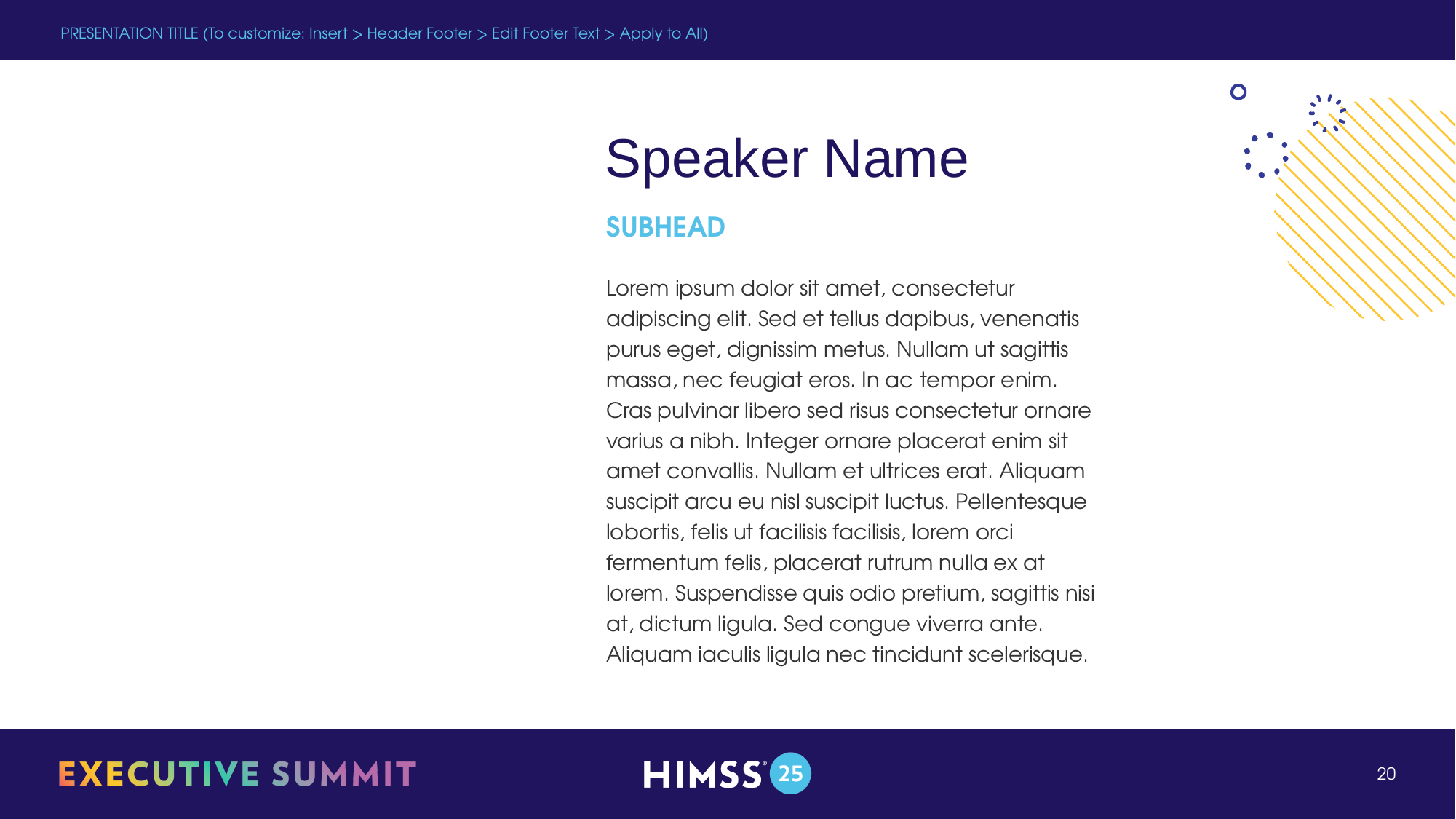

PRESENTATION TITLE (To customize: Insert > Header Footer > Edit Footer Text > Apply to All)
Speaker Name

SUBHEAD
Lorem ipsum dolor sit amet, consectetur adipiscing elit. Sed et tellus dapibus, venenatis purus eget, dignissim metus. Nullam ut sagittis massa, nec feugiat eros. In ac tempor enim. Cras pulvinar libero sed risus consectetur ornare varius a nibh. Integer ornare placerat enim sit amet convallis. Nullam et ultrices erat. Aliquam suscipit arcu eu nisl suscipit luctus. Pellentesque lobortis, felis ut facilisis facilisis, lorem orci fermentum felis, placerat rutrum nulla ex at lorem. Suspendisse quis odio pretium, sagittis nisi at, dictum ligula. Sed congue viverra ante. Aliquam iaculis ligula nec tincidunt scelerisque.
20